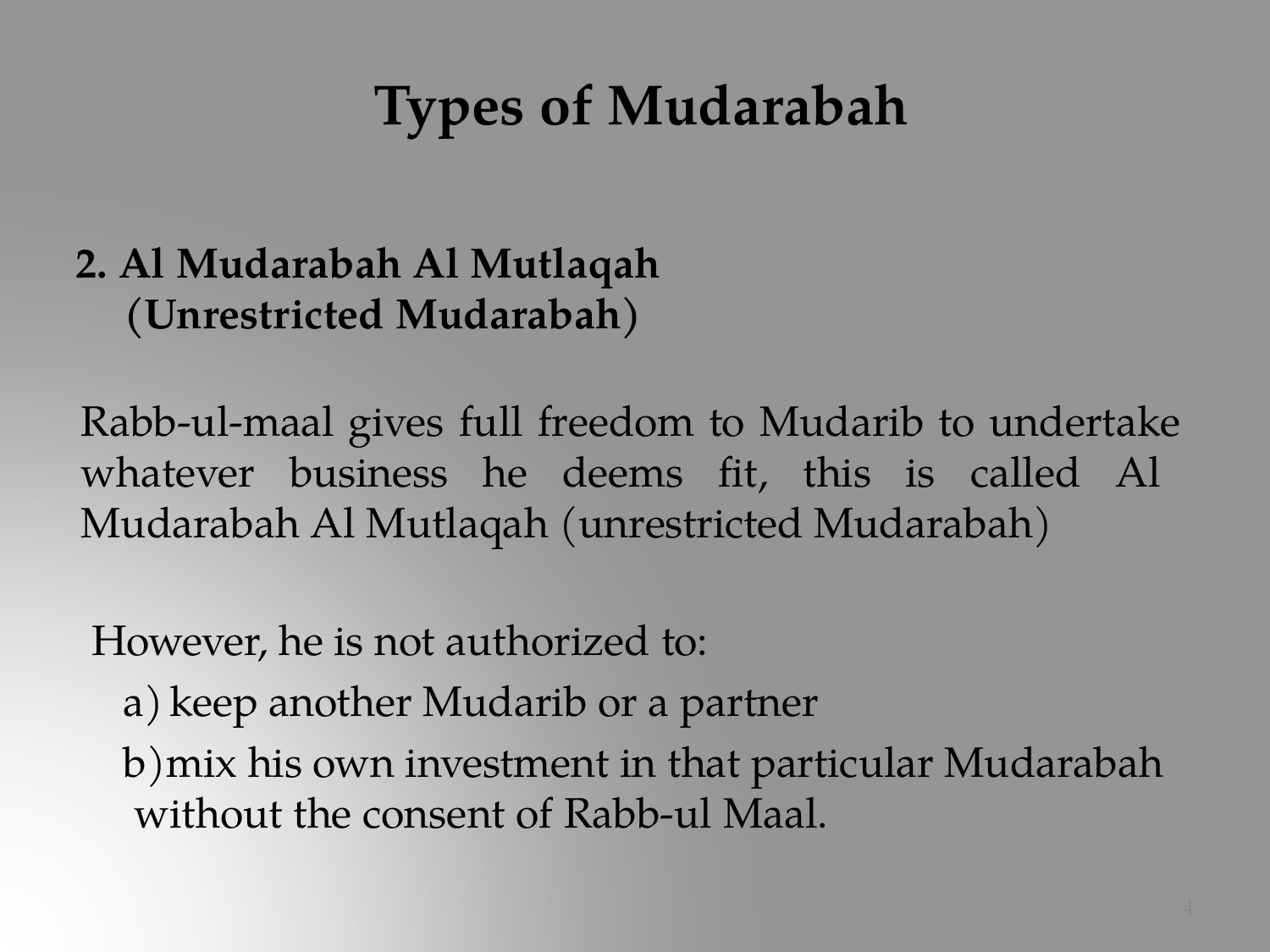

# Types of Mudarabah
Al Mudarabah Al Mutlaqah
(Unrestricted Mudarabah)

Rabb-ul-maal gives full freedom to Mudarib to undertake  whatever business he deems fit, this is called Al  Mudarabah Al Mutlaqah (unrestricted Mudarabah)

However, he is not authorized to:
keep another Mudarib or a partner
mix his own investment in that particular Mudarabah  without the consent of Rabb-ul Maal.
4